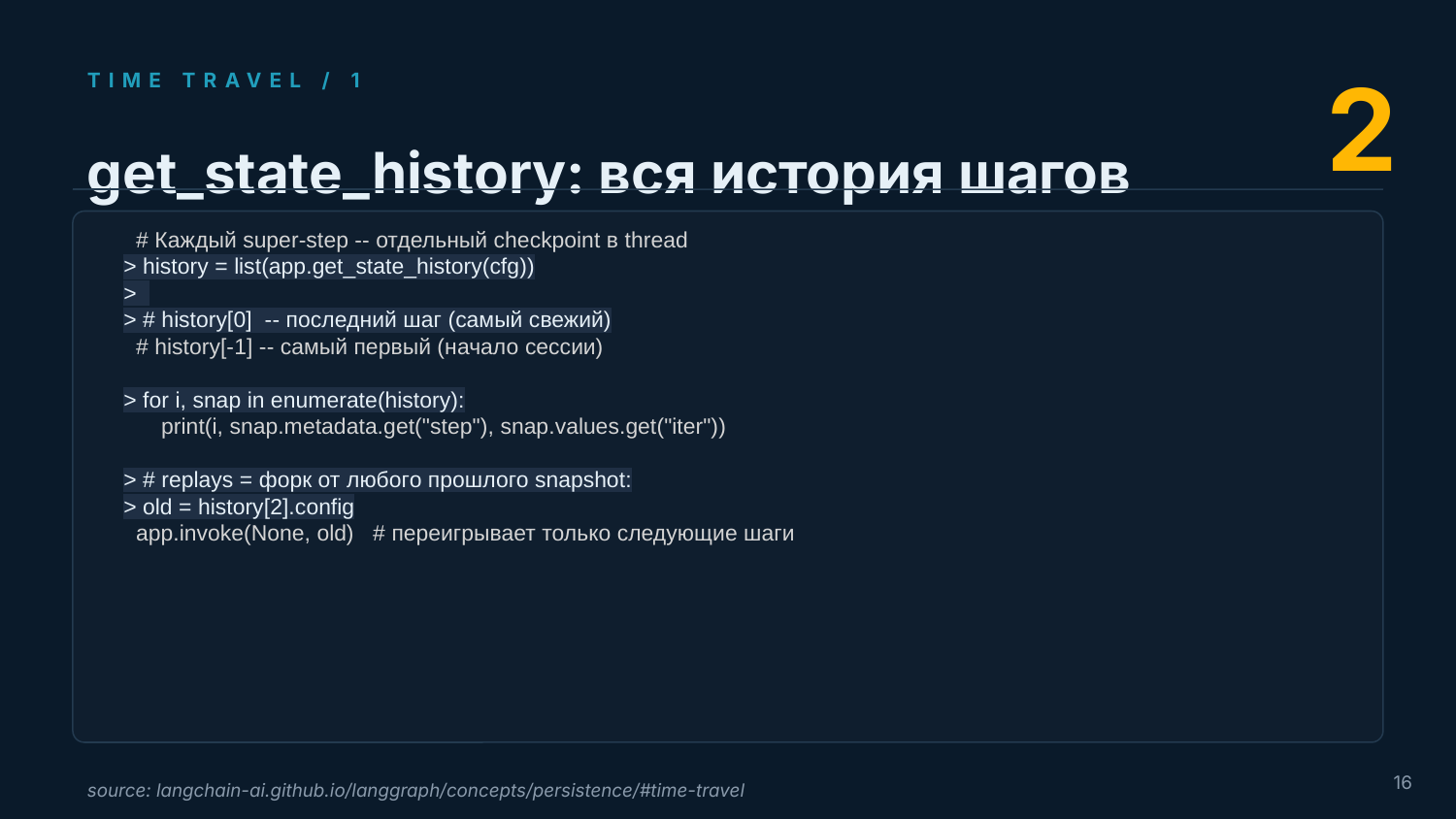

2
TIME TRAVEL / 1
get_state_history: вся история шагов

  # Каждый super-step -- отдельный checkpoint в thread
> history = list(app.get_state_history(cfg))
>
> # history[0]  -- последний шаг (самый свежий)
  # history[-1] -- самый первый (начало сессии)

> for i, snap in enumerate(history):
      print(i, snap.metadata.get("step"), snap.values.get("iter"))

> # replays = форк от любого прошлого snapshot:
> old = history[2].config
  app.invoke(None, old)   # переигрывает только следующие шаги

16
source: langchain-ai.github.io/langgraph/concepts/persistence/#time-travel